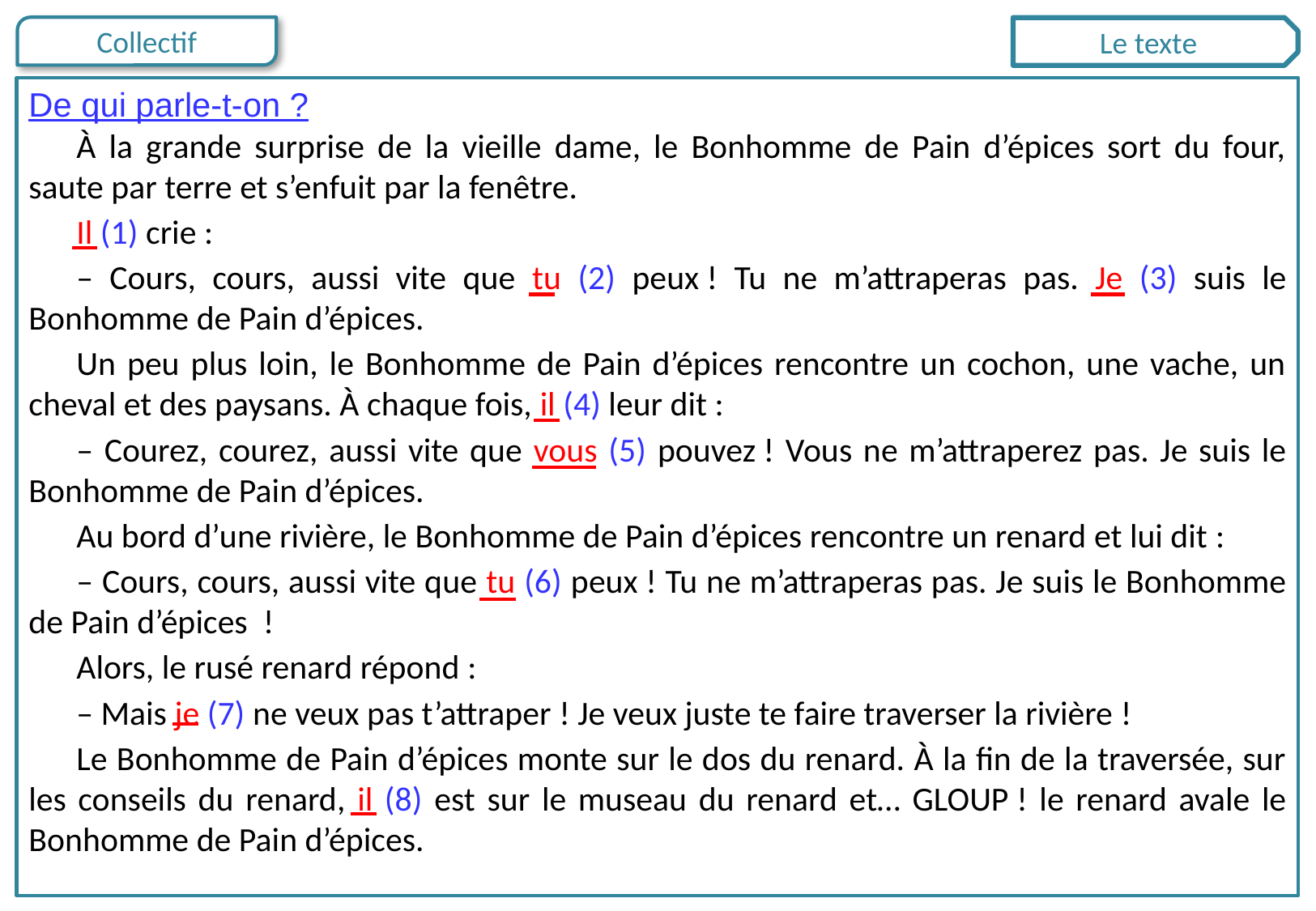

Le texte
De qui parle-t-on ?
À la grande surprise de la vieille dame, le Bonhomme de Pain d’épices sort du four, saute par terre et s’enfuit par la fenêtre.
Il (1) crie :
– Cours, cours, aussi vite que tu (2) peux ! Tu ne m’attraperas pas. Je (3) suis le Bonhomme de Pain d’épices.
Un peu plus loin, le Bonhomme de Pain d’épices rencontre un cochon, une vache, un cheval et des paysans. À chaque fois, il (4) leur dit :
– Courez, courez, aussi vite que vous (5) pouvez ! Vous ne m’attraperez pas. Je suis le Bonhomme de Pain d’épices.
Au bord d’une rivière, le Bonhomme de Pain d’épices rencontre un renard et lui dit :
– Cours, cours, aussi vite que tu (6) peux ! Tu ne m’attraperas pas. Je suis le Bonhomme de Pain d’épices  !
Alors, le rusé renard répond :
– Mais je (7) ne veux pas t’attraper ! Je veux juste te faire traverser la rivière !
Le Bonhomme de Pain d’épices monte sur le dos du renard. À la fin de la traversée, sur les conseils du renard, il (8) est sur le museau du renard et… GLOUP ! le renard avale le Bonhomme de Pain d’épices.